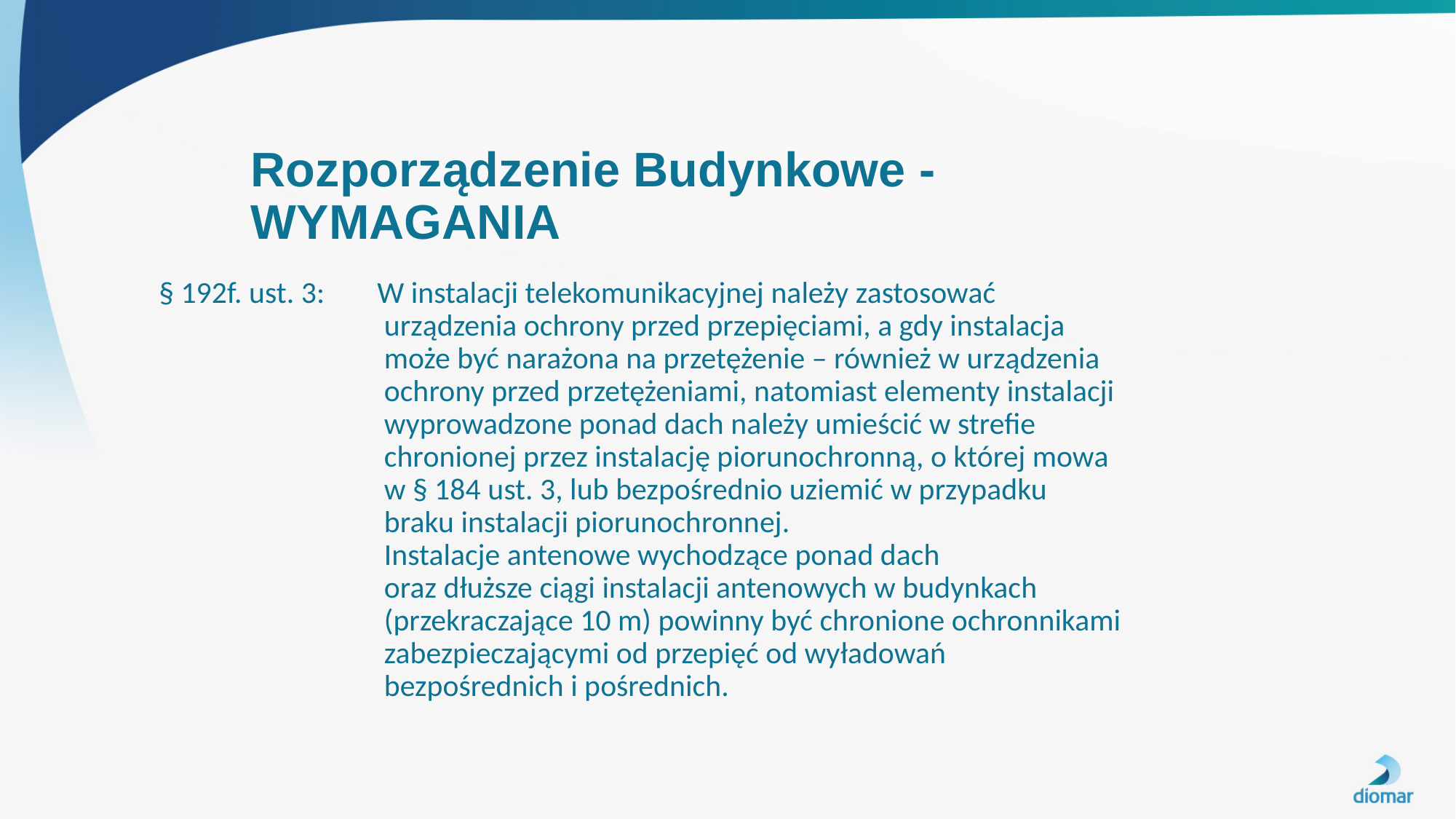

# Rozporządzenie Budynkowe - WYMAGANIA
§ 192f. ust. 3: 	W instalacji telekomunikacyjnej należy zastosować
		 urządzenia ochrony przed przepięciami, a gdy instalacja
		 może być narażona na przetężenie – również w urządzenia
		 ochrony przed przetężeniami, natomiast elementy instalacji
		 wyprowadzone ponad dach należy umieścić w strefie
		 chronionej przez instalację piorunochronną, o której mowa
		 w § 184 ust. 3, lub bezpośrednio uziemić w przypadku
		 braku instalacji piorunochronnej.
		 Instalacje antenowe wychodzące ponad dach
		 oraz dłuższe ciągi instalacji antenowych w budynkach
		 (przekraczające 10 m) powinny być chronione ochronnikami
		 zabezpieczającymi od przepięć od wyładowań
 	 	 bezpośrednich i pośrednich.